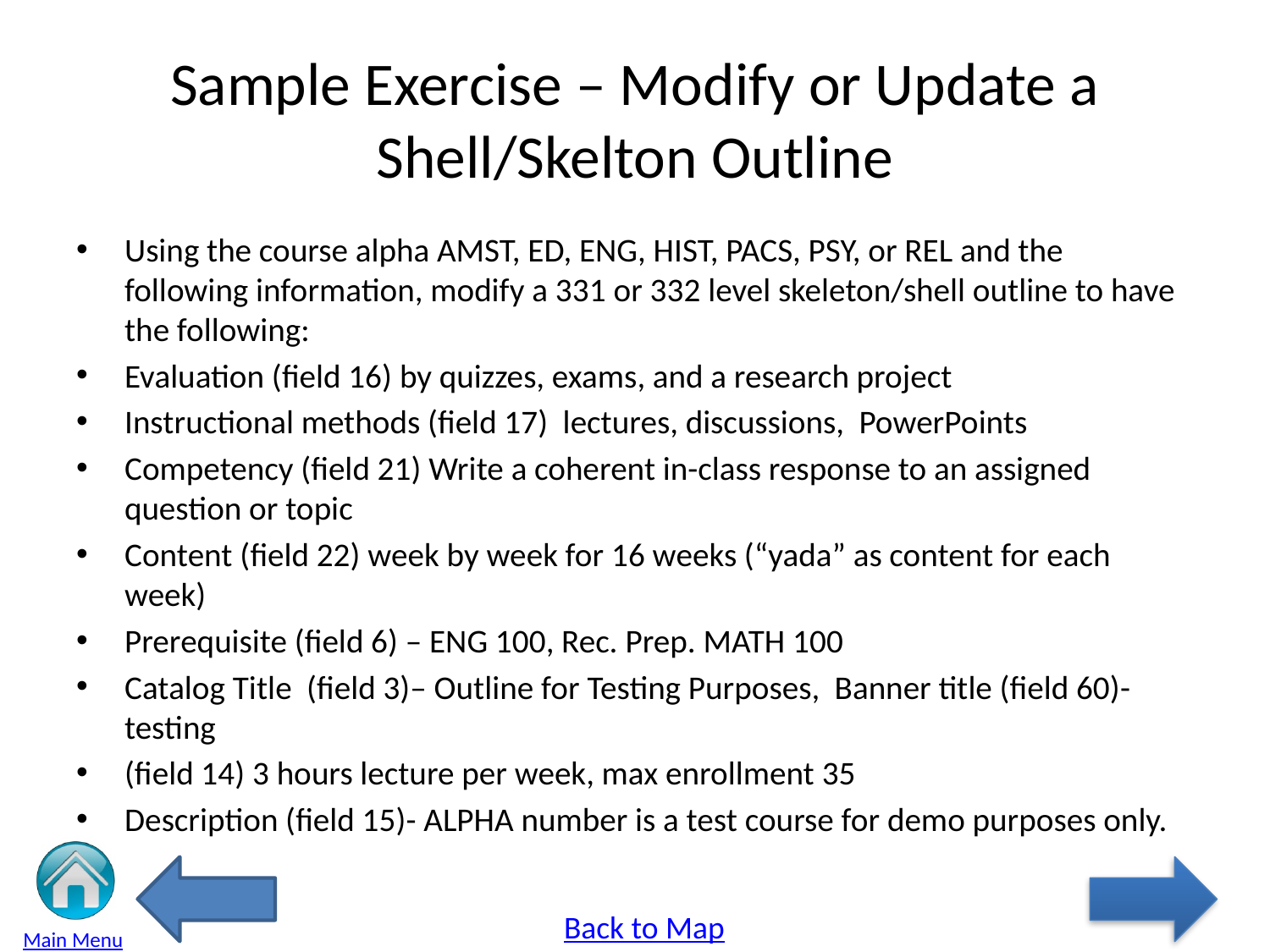

# Sample Exercise – Modify or Update a Shell/Skelton Outline
Using the course alpha AMST, ED, ENG, HIST, PACS, PSY, or REL and the following information, modify a 331 or 332 level skeleton/shell outline to have the following:
Evaluation (field 16) by quizzes, exams, and a research project
Instructional methods (field 17)  lectures, discussions,  PowerPoints
Competency (field 21) Write a coherent in-class response to an assigned question or topic
Content (field 22) week by week for 16 weeks (“yada” as content for each week)
Prerequisite (field 6) – ENG 100, Rec. Prep. MATH 100
Catalog Title  (field 3)– Outline for Testing Purposes,  Banner title (field 60)- testing
(field 14) 3 hours lecture per week, max enrollment 35
Description (field 15)- ALPHA number is a test course for demo purposes only.

Back to Map